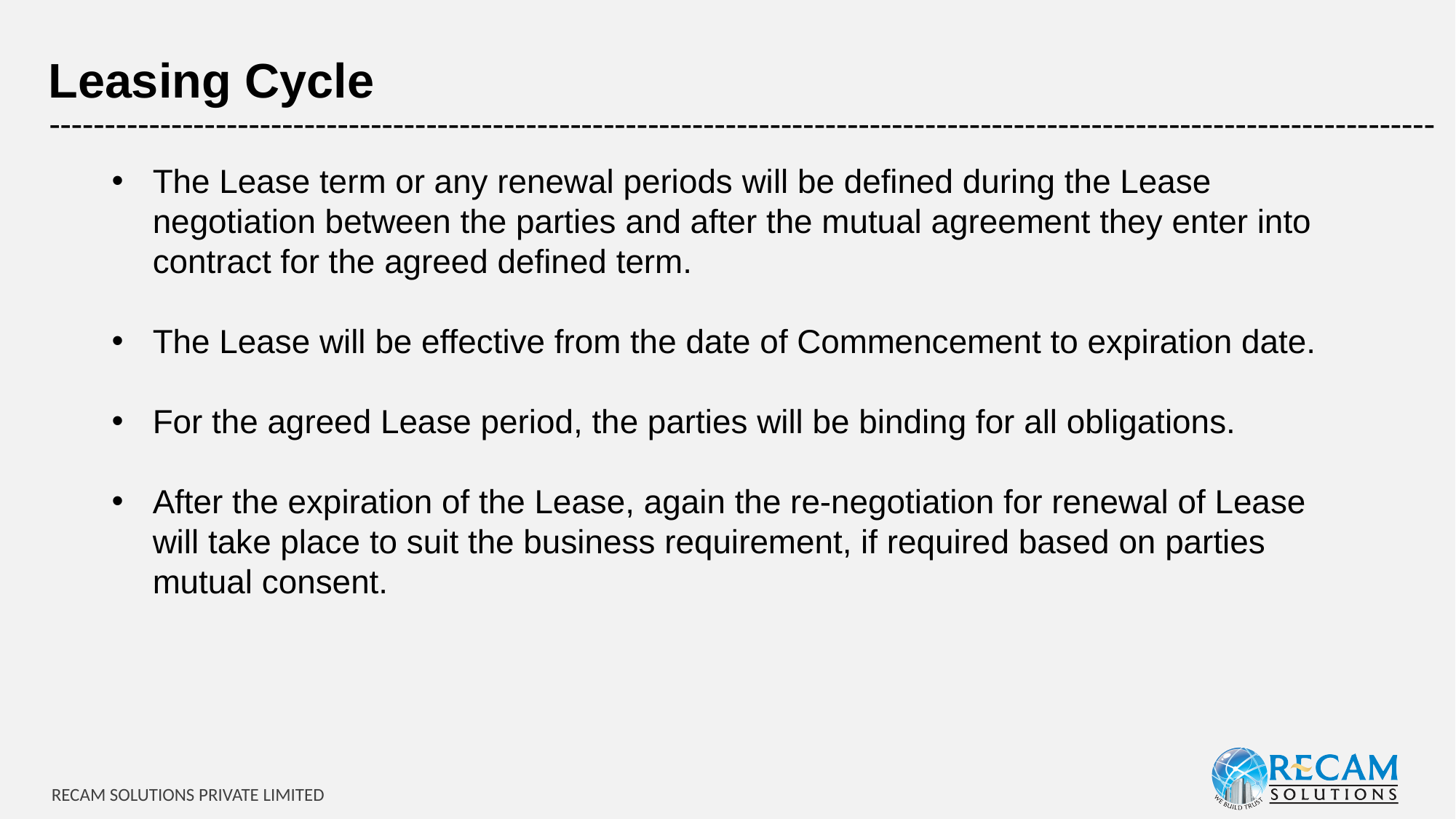

Leasing Cycle
-----------------------------------------------------------------------------------------------------------------------------
The Lease term or any renewal periods will be defined during the Lease negotiation between the parties and after the mutual agreement they enter into contract for the agreed defined term.

The Lease will be effective from the date of Commencement to expiration date.

For the agreed Lease period, the parties will be binding for all obligations.

After the expiration of the Lease, again the re-negotiation for renewal of Lease will take place to suit the business requirement, if required based on parties mutual consent.
RECAM SOLUTIONS PRIVATE LIMITED